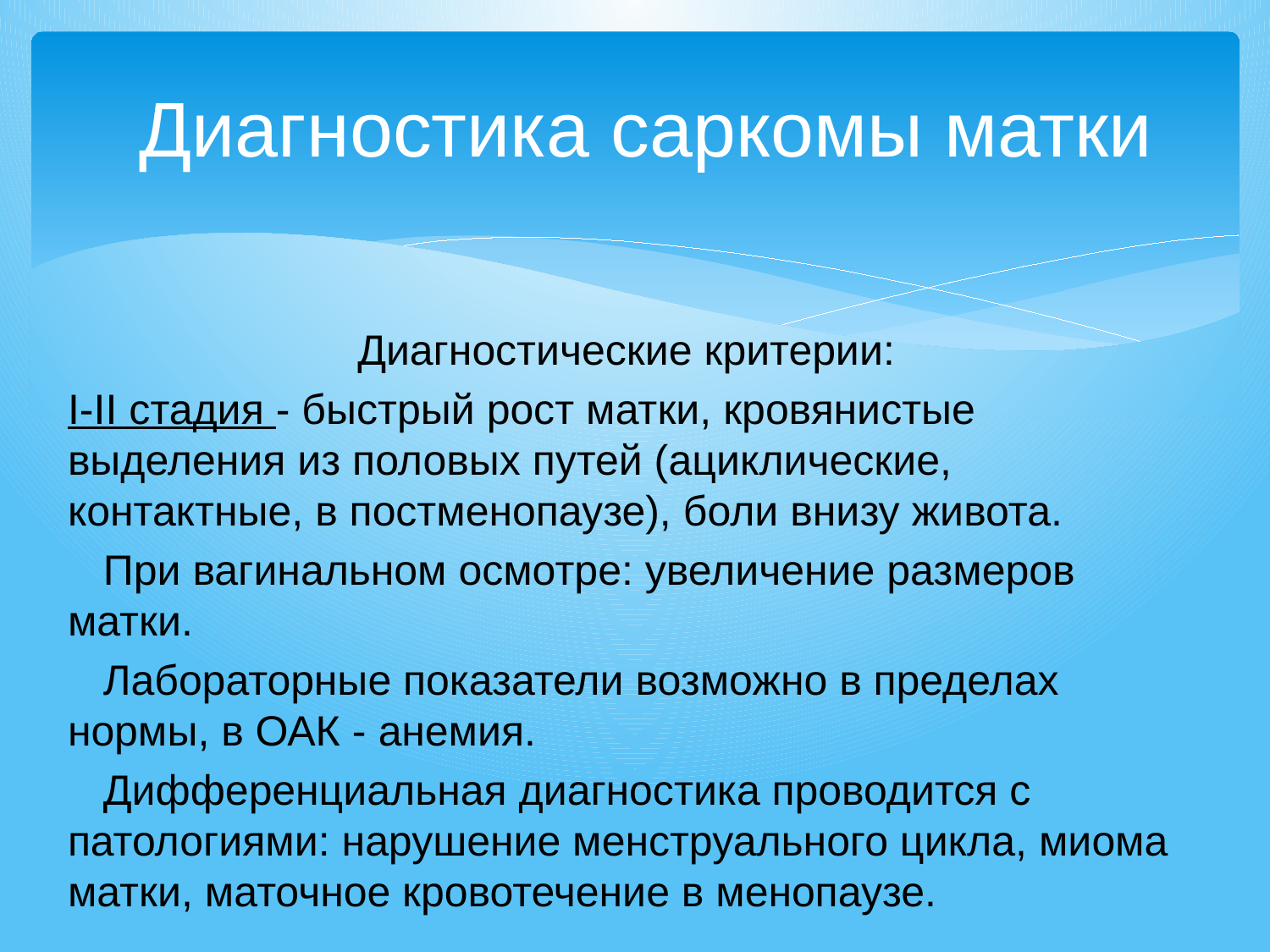

# Диагностика саркомы матки
Диагностические критерии:
I-II стадия - быстрый рост матки, кровянистые выделения из половых путей (ациклические, контактные, в постменопаузе), боли внизу живота.
   При вагинальном осмотре: увеличение размеров матки.
   Лабораторные показатели возможно в пределах нормы, в ОАК - анемия.
   Дифференциальная диагностика проводится с патологиями: нарушение менструального цикла, миома матки, маточное кровотечение в менопаузе.